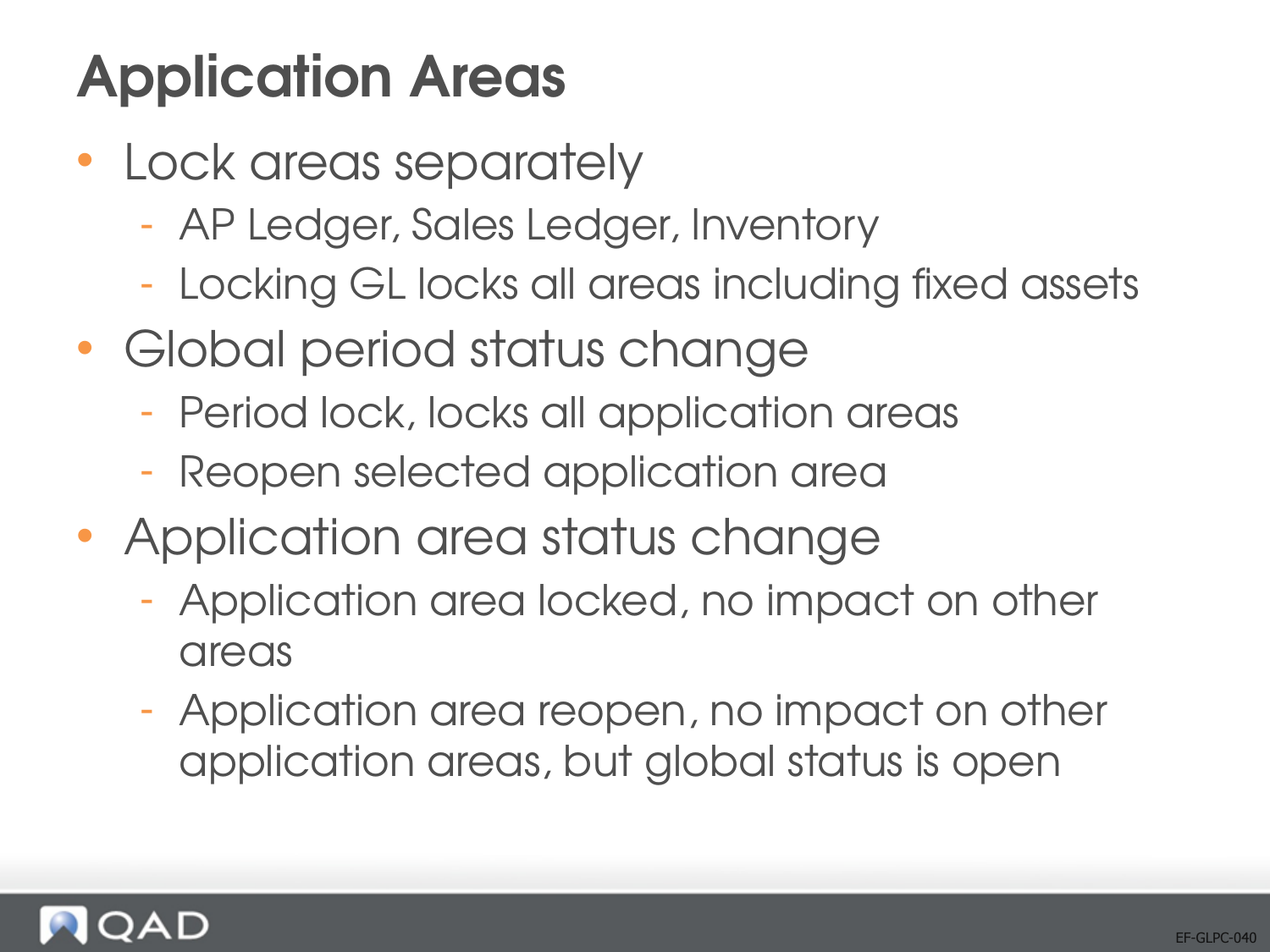

# Application Areas
Lock areas separately
AP Ledger, Sales Ledger, Inventory
Locking GL locks all areas including fixed assets
Global period status change
Period lock, locks all application areas
Reopen selected application area
Application area status change
Application area locked, no impact on other areas
Application area reopen, no impact on other application areas, but global status is open
EF-GLPC-040